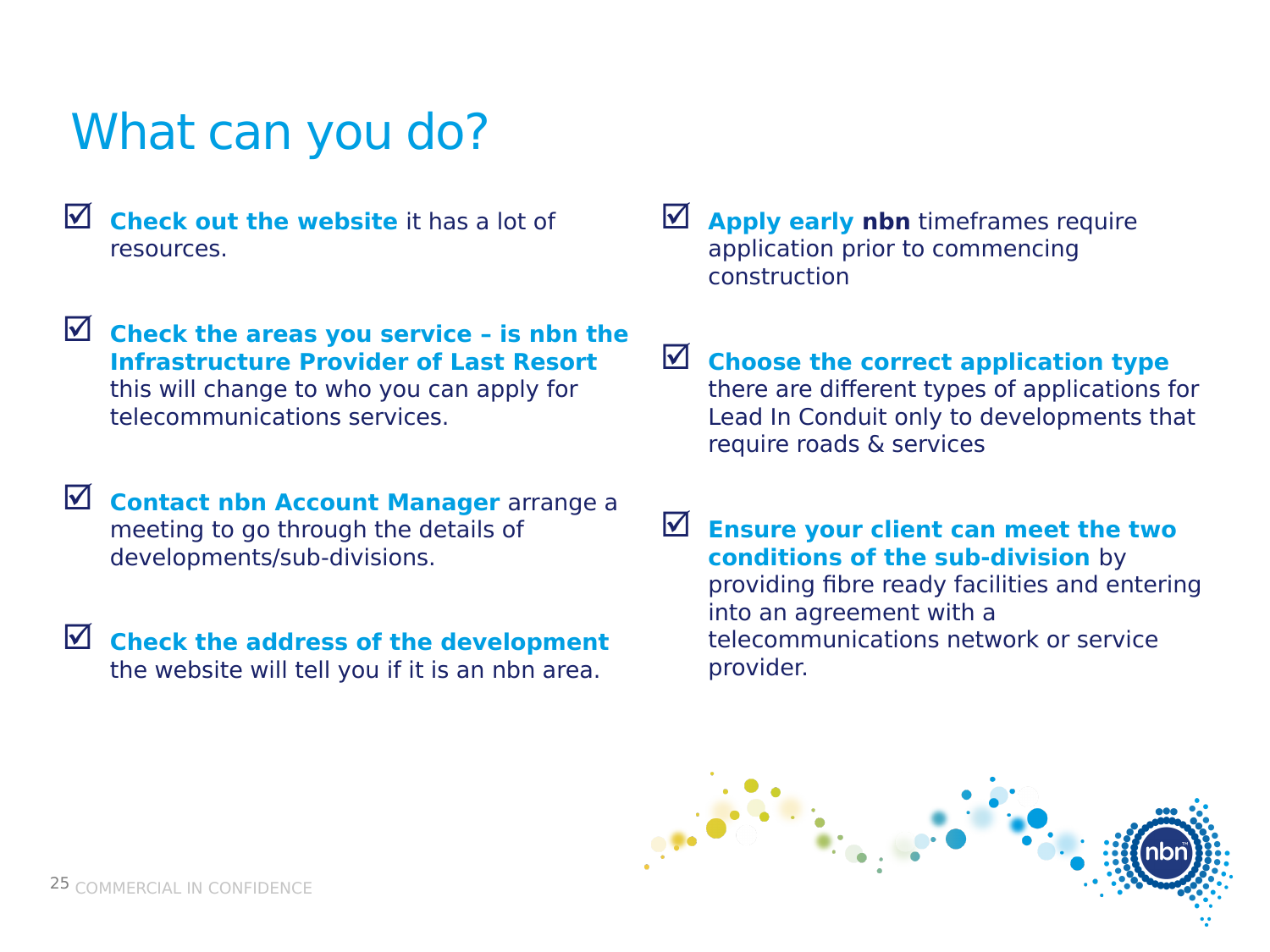

What can you do?
Check out the website it has a lot of resources.

Check the areas you service – is nbn the Infrastructure Provider of Last Resort  this will change to who you can apply for telecommunications services.

Contact nbn Account Manager arrange a meeting to go through the details of developments/sub-divisions.

Check the address of the development the website will tell you if it is an nbn area.

Apply early nbn timeframes require application prior to commencing construction

Choose the correct application type  there are different types of applications for Lead In Conduit only to developments that require roads & services

Ensure your client can meet the two conditions of the sub-division by providing fibre ready facilities and entering into an agreement with a telecommunications network or service provider.

COMMERCIAL IN CONFIDENCE